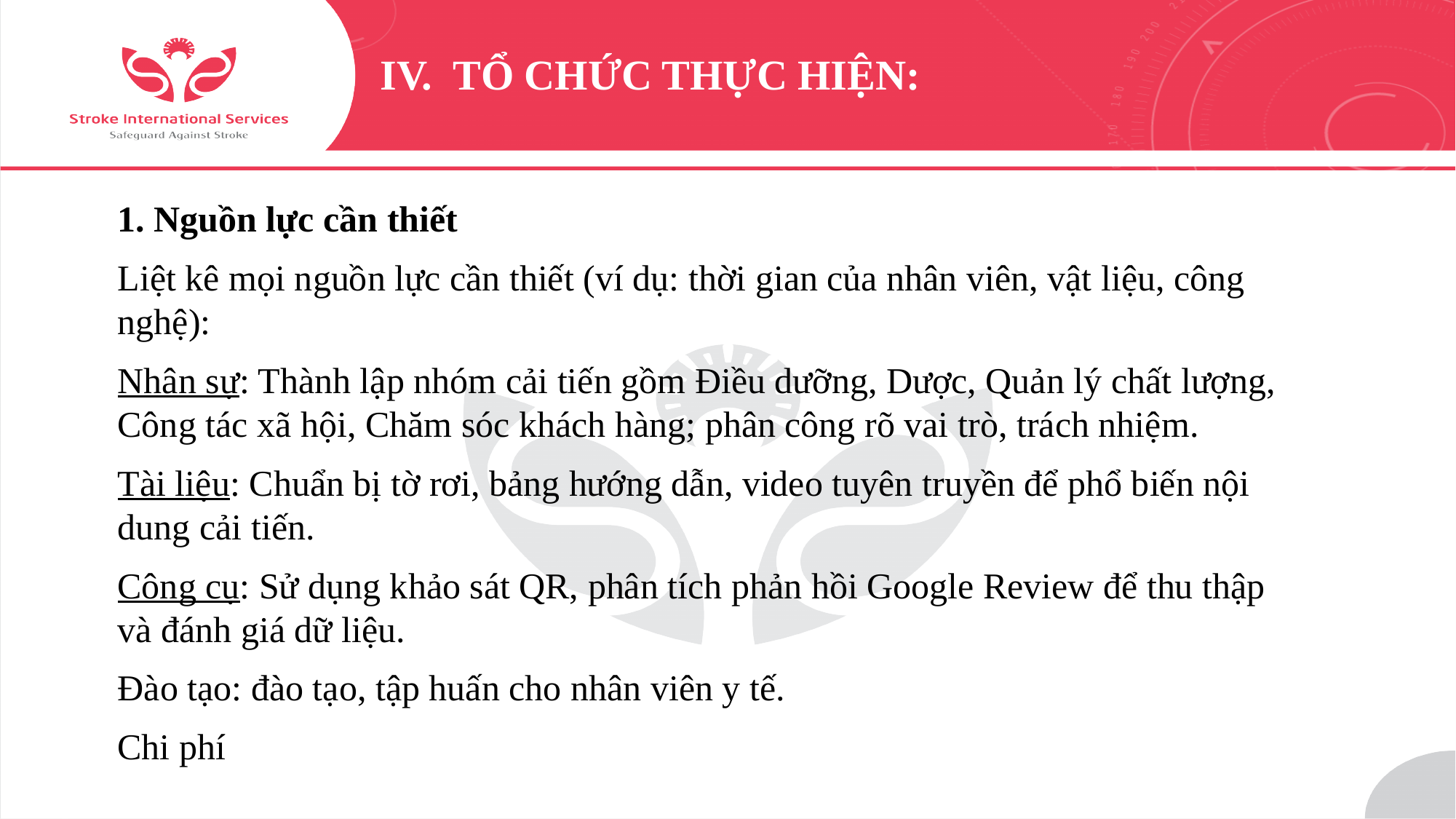

# IV.  TỔ CHỨC THỰC HIỆN:
1. Nguồn lực cần thiết
Liệt kê mọi nguồn lực cần thiết (ví dụ: thời gian của nhân viên, vật liệu, công nghệ):
Nhân sự: Thành lập nhóm cải tiến gồm Điều dưỡng, Dược, Quản lý chất lượng, Công tác xã hội, Chăm sóc khách hàng; phân công rõ vai trò, trách nhiệm.
Tài liệu: Chuẩn bị tờ rơi, bảng hướng dẫn, video tuyên truyền để phổ biến nội dung cải tiến.
Công cụ: Sử dụng khảo sát QR, phân tích phản hồi Google Review để thu thập và đánh giá dữ liệu.
Đào tạo: đào tạo, tập huấn cho nhân viên y tế.
Chi phí
39